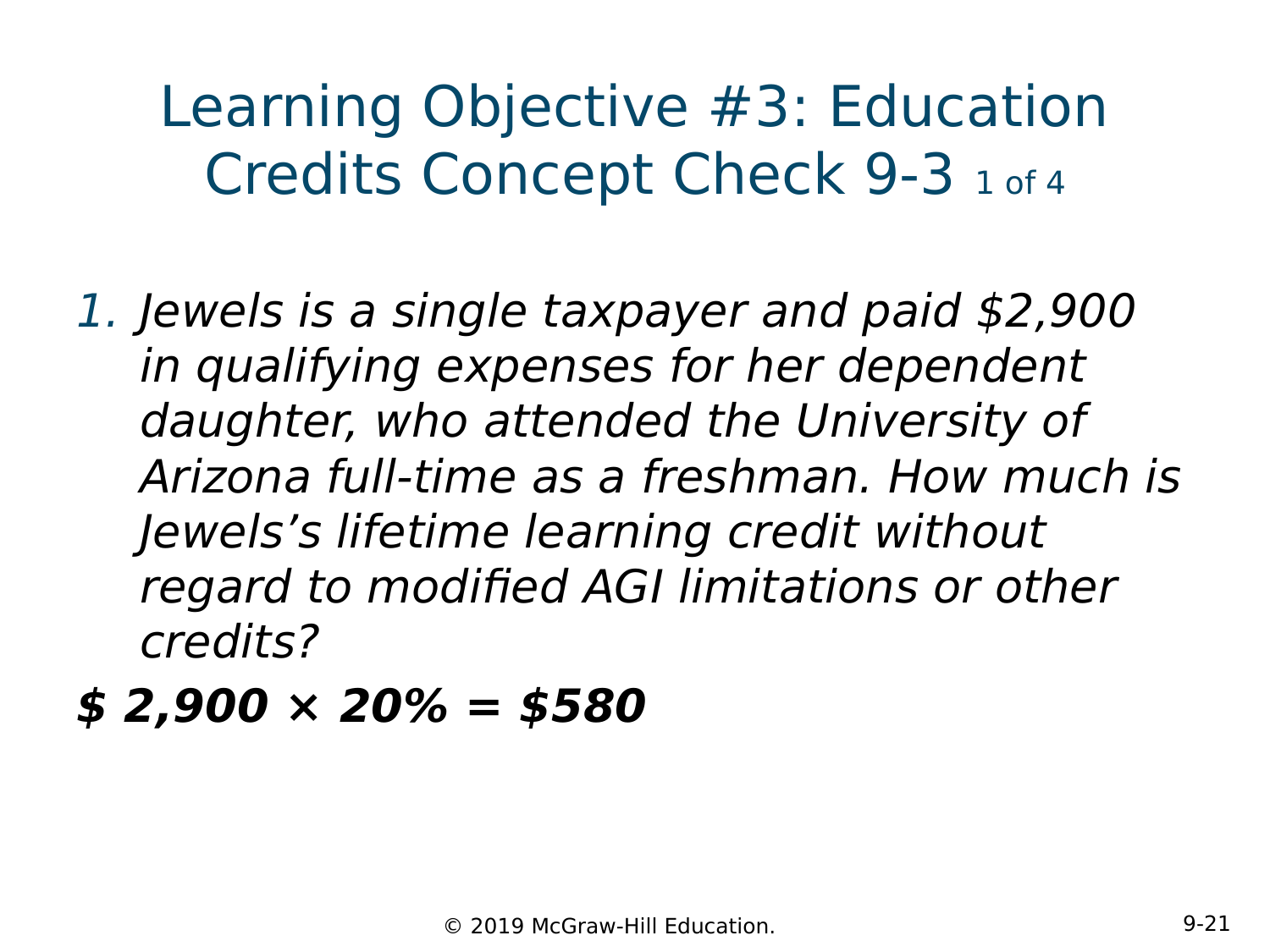

# Learning Objective #3: Education Credits Concept Check 9-3 1 of 4
Jewels is a single taxpayer and paid $2,900 in qualifying expenses for her dependent daughter, who attended the University of Arizona full-time as a freshman. How much is Jewels’s lifetime learning credit without regard to modified AGI limitations or other credits?
$ 2,900 × 20% = $580